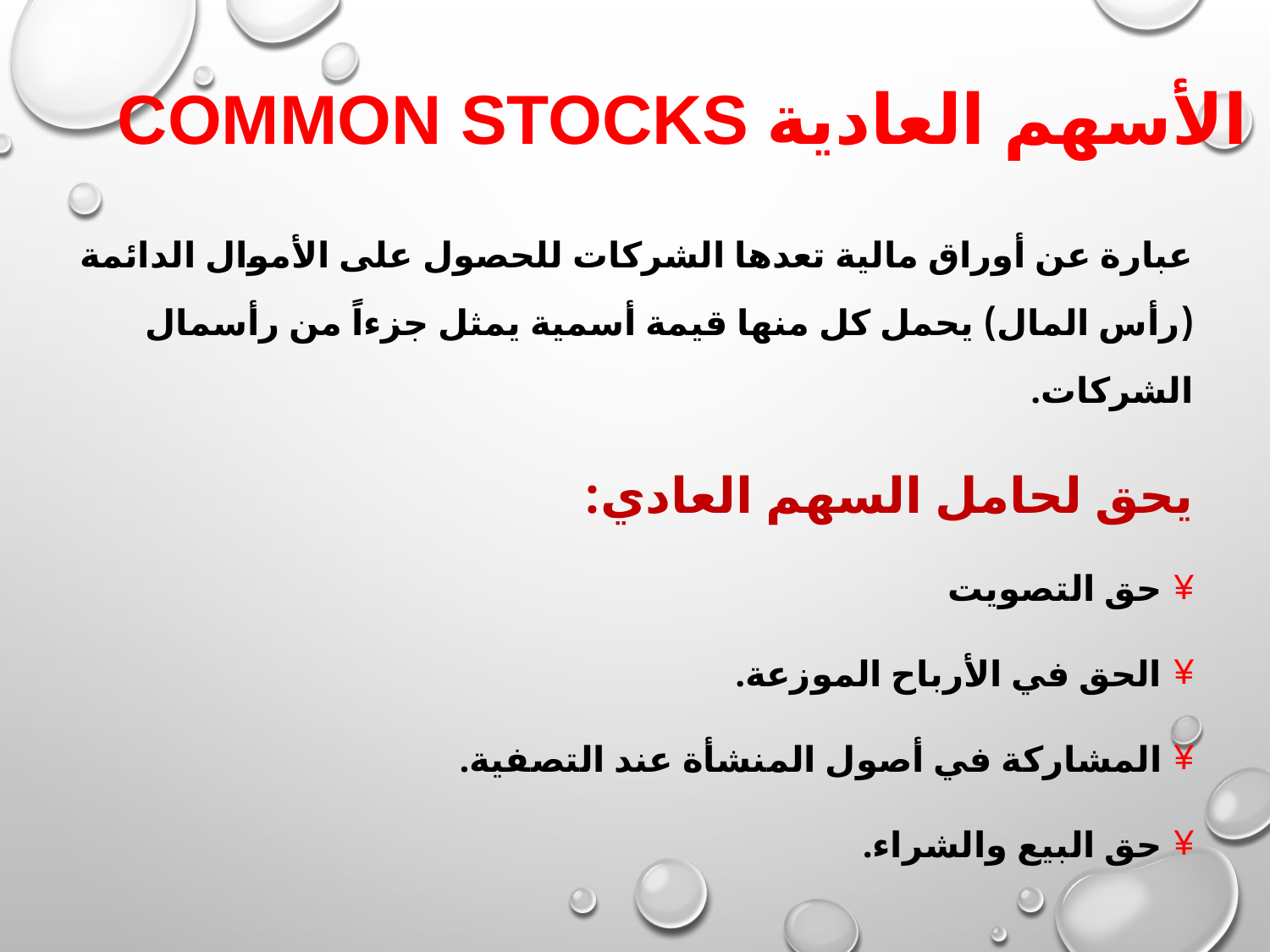

# الأسهم العادية Common Stocks
عبارة عن أوراق مالية تعدها الشركات للحصول على الأموال الدائمة (رأس المال) يحمل كل منها قيمة أسمية يمثل جزءاً من رأسمال الشركات.
يحق لحامل السهم العادي:
حق التصويت
الحق في الأرباح الموزعة.
المشاركة في أصول المنشأة عند التصفية.
حق البيع والشراء.